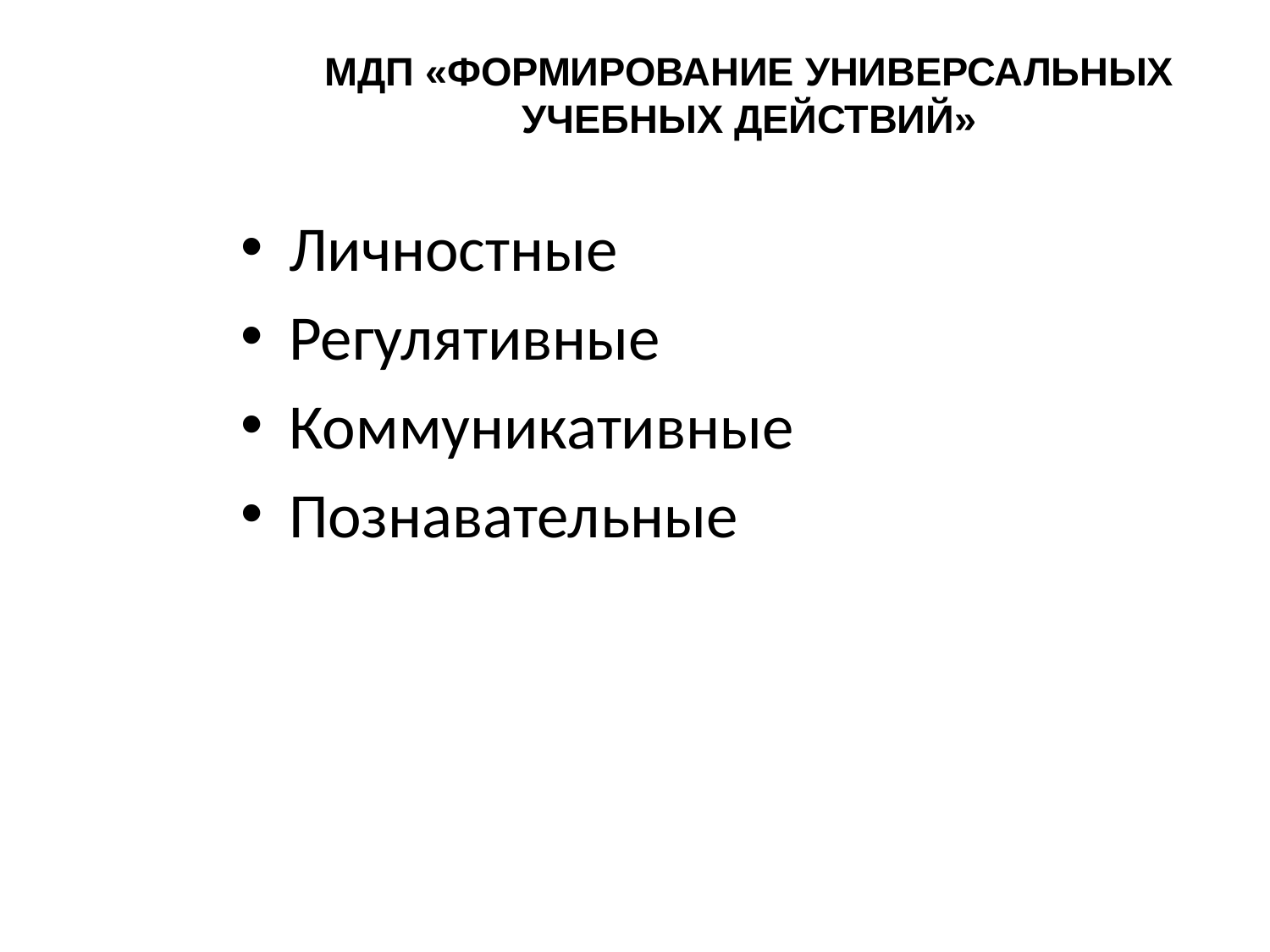

МДП «ФОРМИРОВАНИЕ УНИВЕРСАЛЬНЫХ УЧЕБНЫХ ДЕЙСТВИЙ»
Личностные
Регулятивные
Коммуникативные
Познавательные